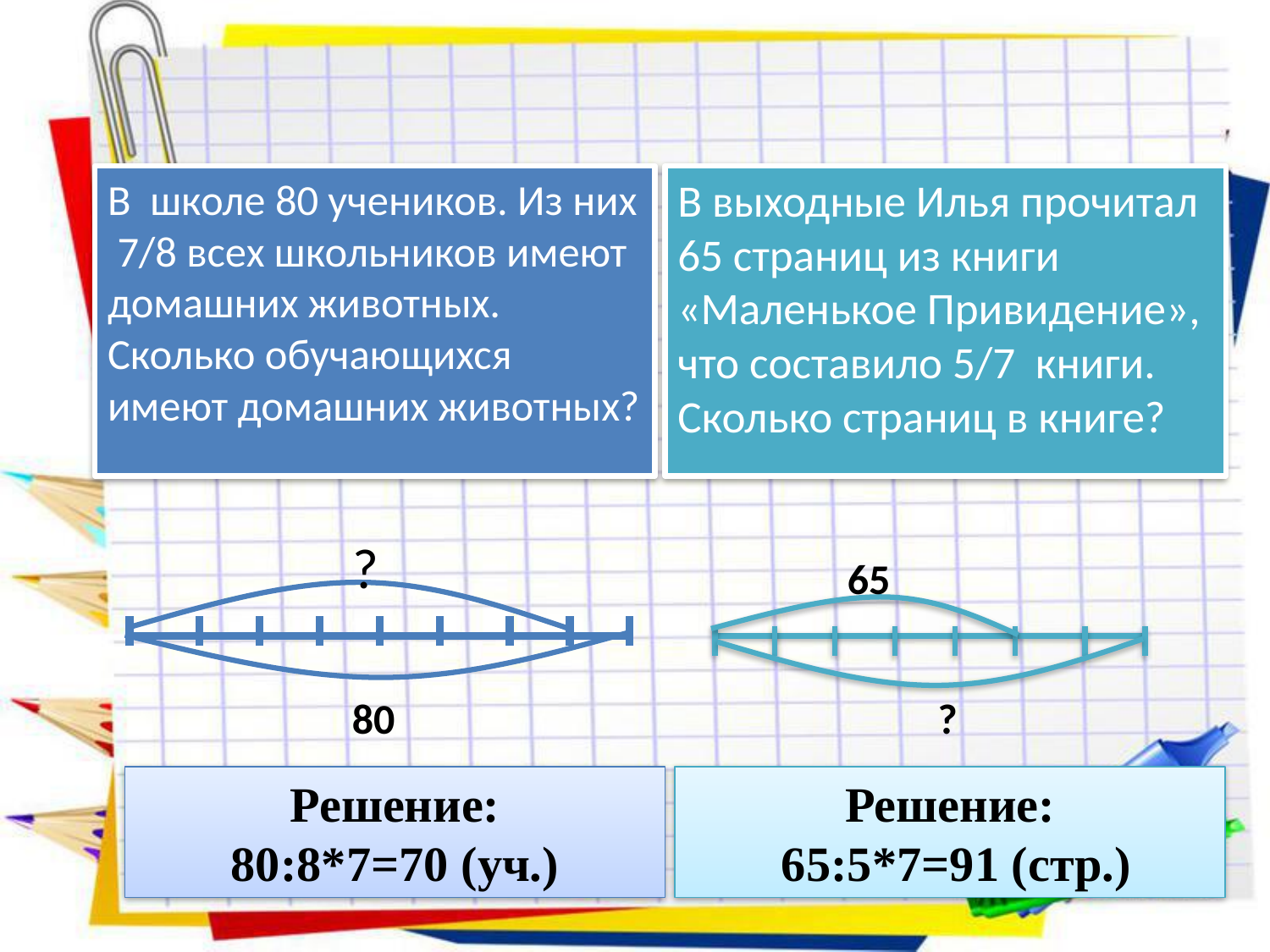

В  школе 80 учеников. Из них  7/8 всех школьников имеют домашних животных. Сколько обучающихся имеют домашних животных?
В выходные Илья прочитал 65 страниц из книги «Маленькое Привидение», что составило 5/7  книги. Сколько страниц в книге?

?

80
65

?
Решение:
80:8*7=70 (уч.)
Решение:
 65:5*7=91 (стр.)